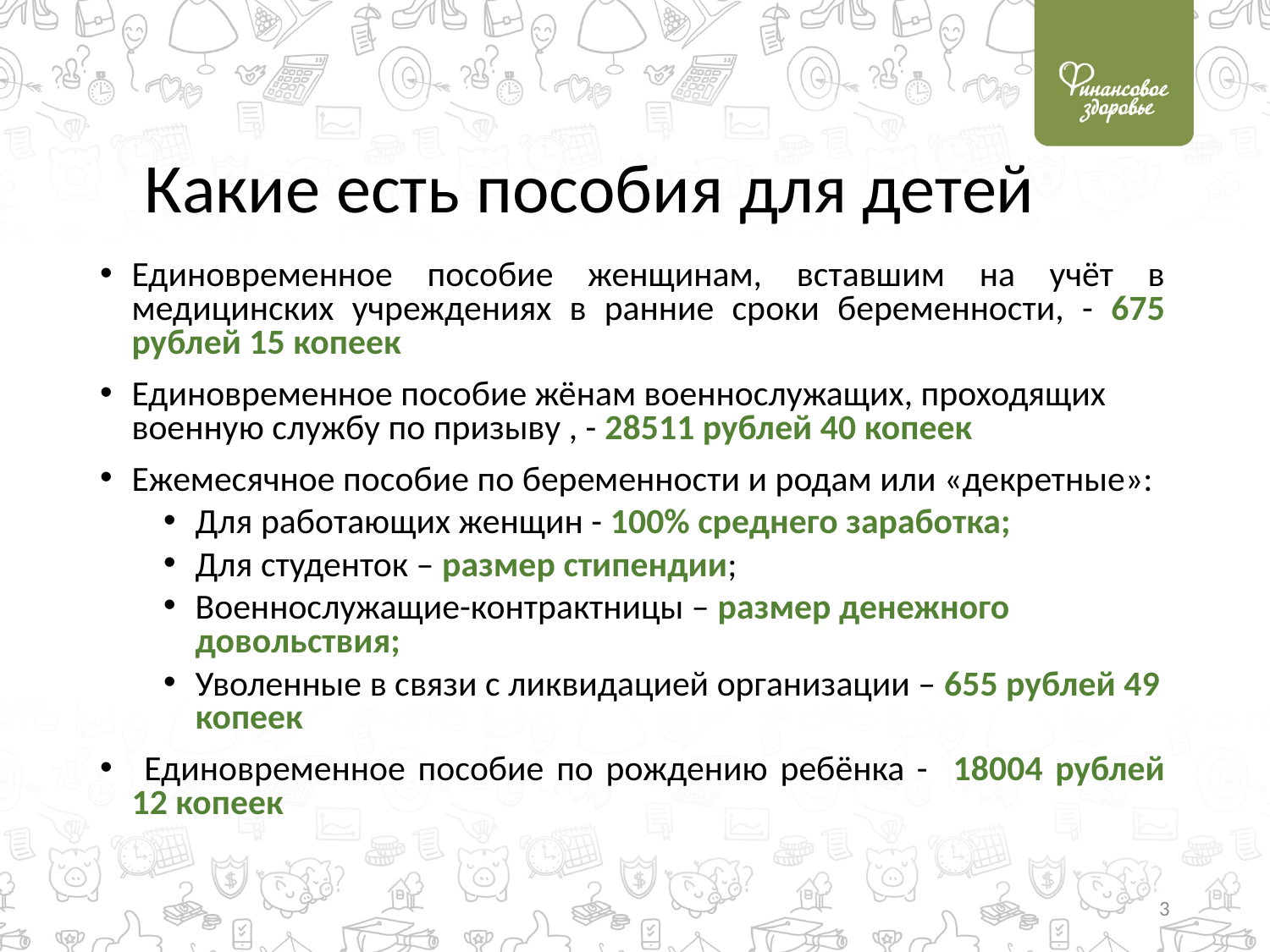

# Какие есть пособия для детей
Единовременное пособие женщинам, вставшим на учёт в медицинских учреждениях в ранние сроки беременности, - 675 рублей 15 копеек
Единовременное пособие жёнам военнослужащих, проходящих военную службу по призыву , - 28511 рублей 40 копеек
Ежемесячное пособие по беременности и родам или «декретные»:
Для работающих женщин - 100% среднего заработка;
Для студенток – размер стипендии;
Военнослужащие-контрактницы – размер денежного довольствия;
Уволенные в связи с ликвидацией организации – 655 рублей 49 копеек
 Единовременное пособие по рождению ребёнка -  18004 рублей 12 копеек

3